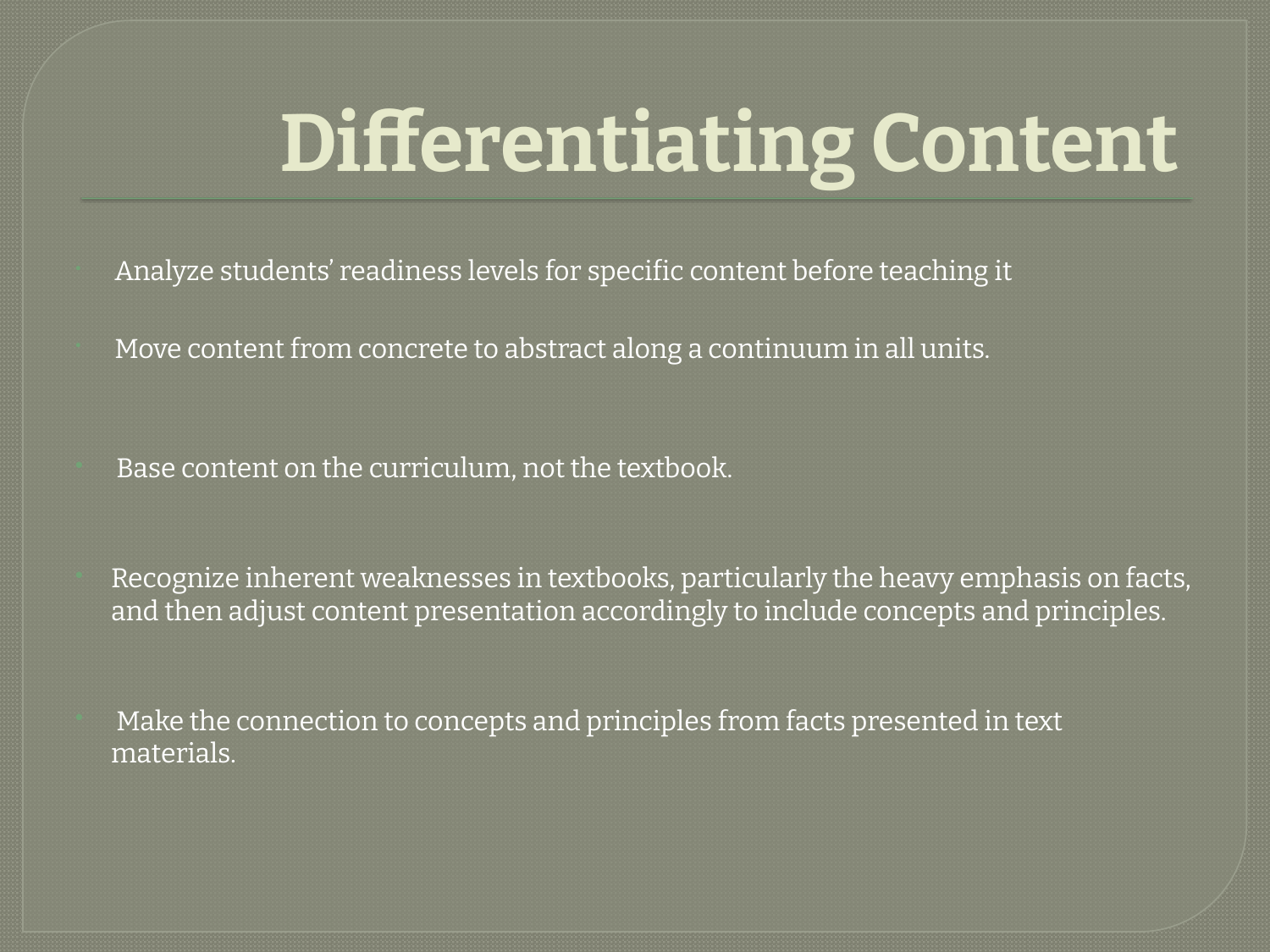

# Differentiating Content

 Analyze students’ readiness levels for specific content before teaching it

 Move content from concrete to abstract along a continuum in all units.

 Base content on the curriculum, not the textbook.

Recognize inherent weaknesses in textbooks, particularly the heavy emphasis on facts, and then adjust content presentation accordingly to include concepts and principles.

 Make the connection to concepts and principles from facts presented in text materials.